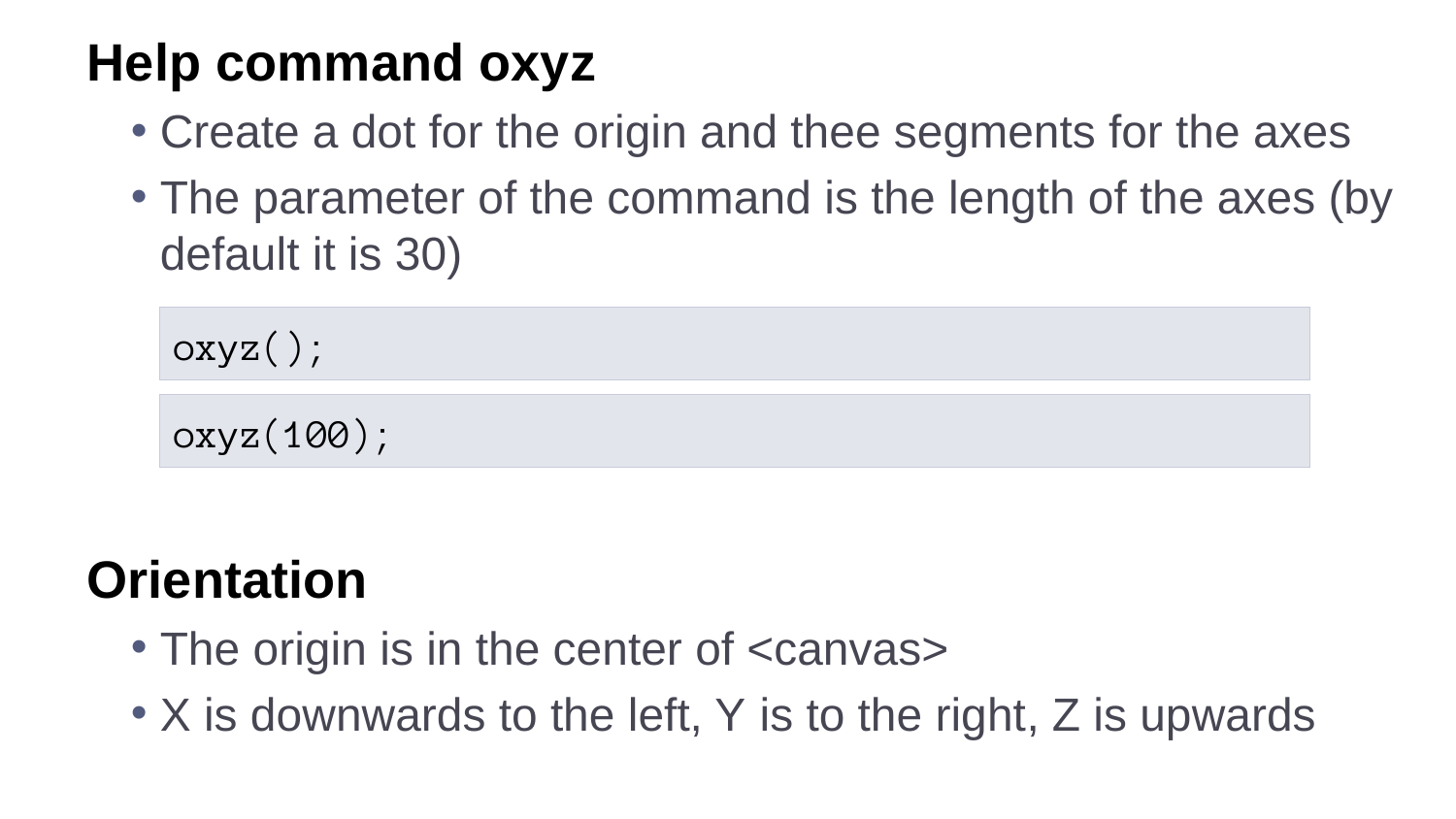

Help command oxyz
Create a dot for the origin and thee segments for the axes
The parameter of the command is the length of the axes (by default it is 30)

Orientation
The origin is in the center of <canvas>
X is downwards to the left, Y is to the right, Z is upwards
oxyz();
oxyz(100);